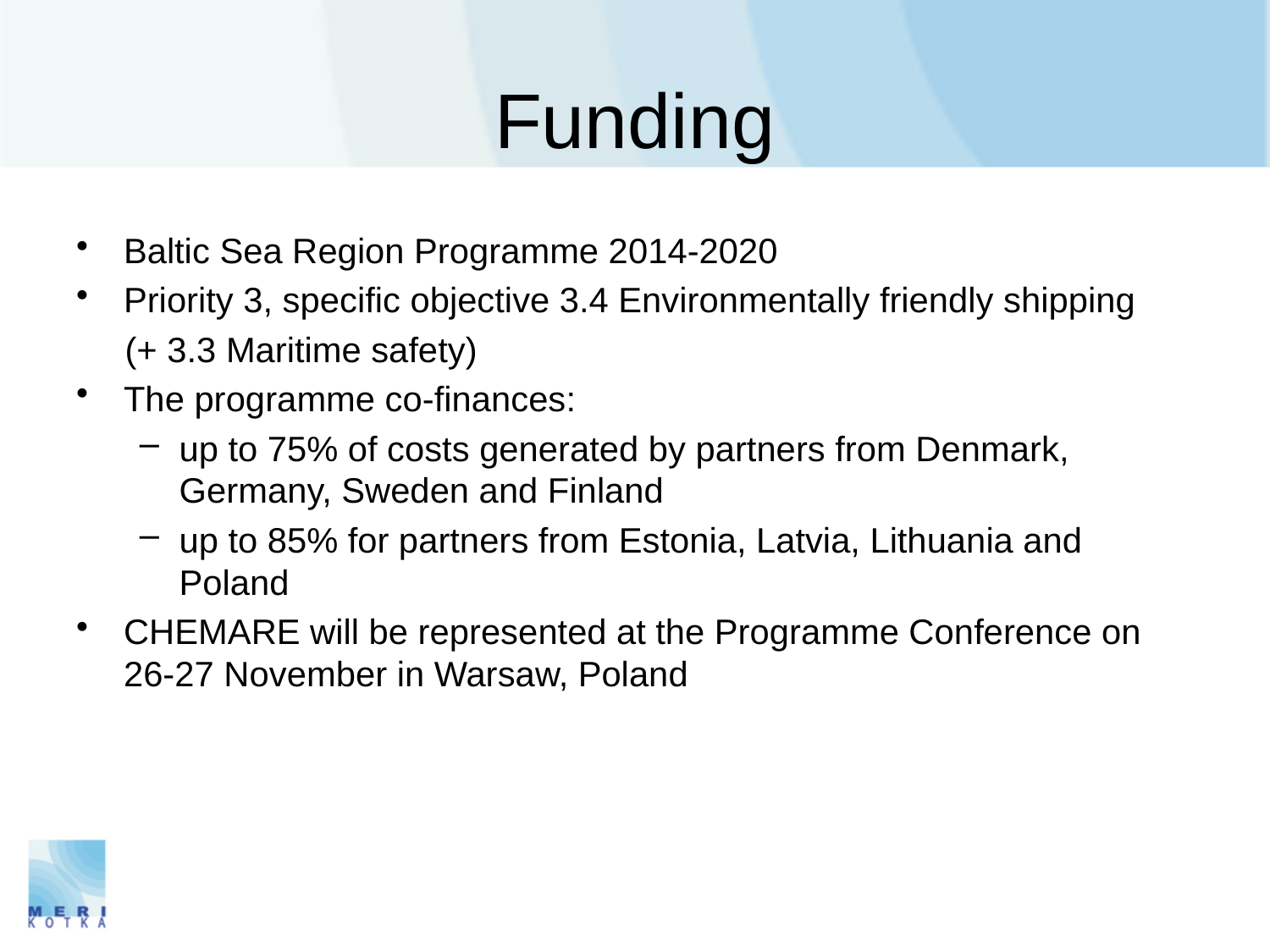

# Funding
Baltic Sea Region Programme 2014-2020
Priority 3, specific objective 3.4 Environmentally friendly shipping
     (+ 3.3 Maritime safety)
The programme co-finances:
up to 75% of costs generated by partners from Denmark, Germany, Sweden and Finland
up to 85% for partners from Estonia, Latvia, Lithuania and Poland
CHEMARE will be represented at the Programme Conference on 26-27 November in Warsaw, Poland